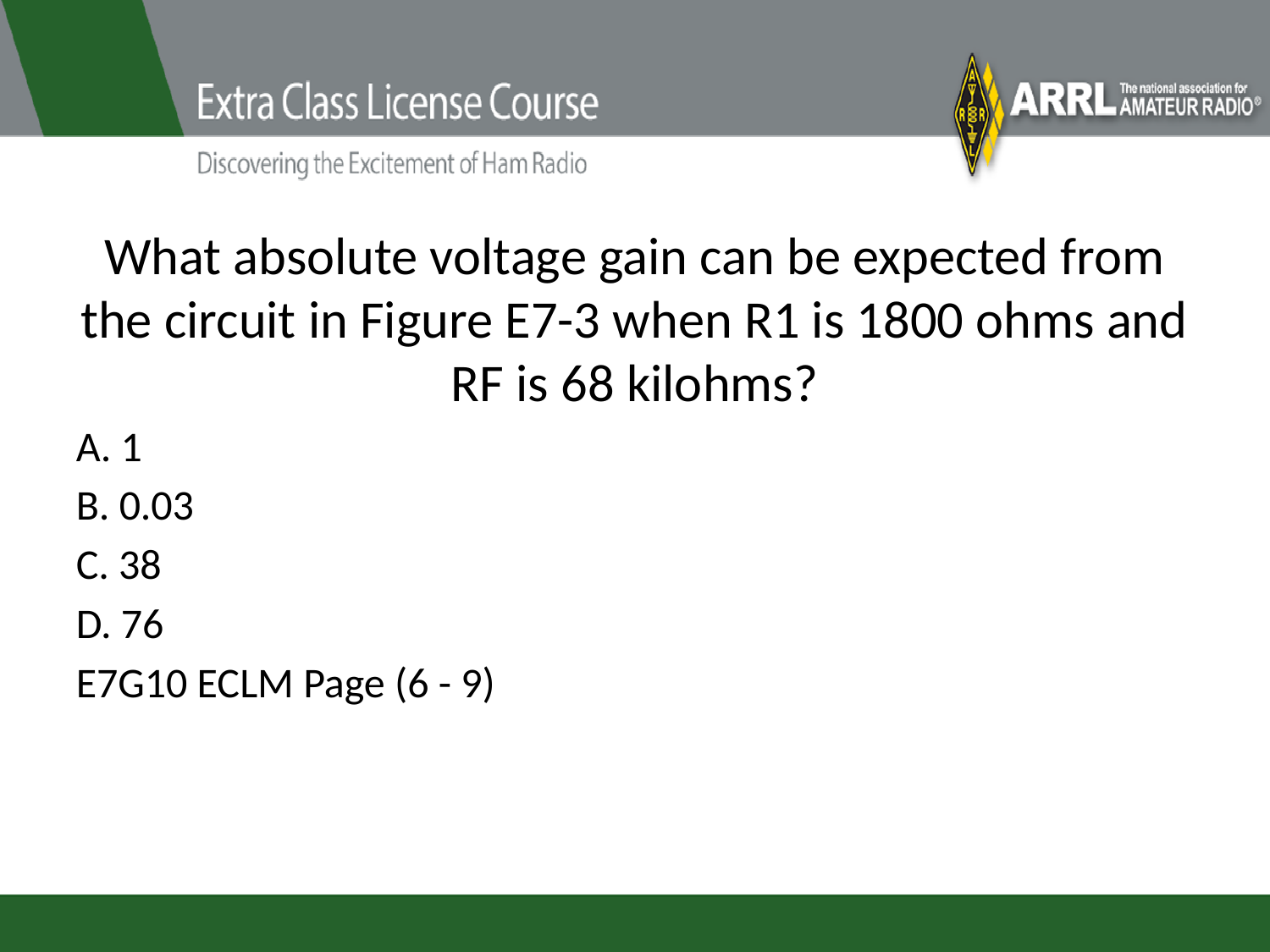

# What absolute voltage gain can be expected from the circuit in Figure E7-3 when R1 is 1800 ohms and RF is 68 kilohms?
A. 1
B. 0.03
C. 38
D. 76
E7G10 ECLM Page (6 - 9)